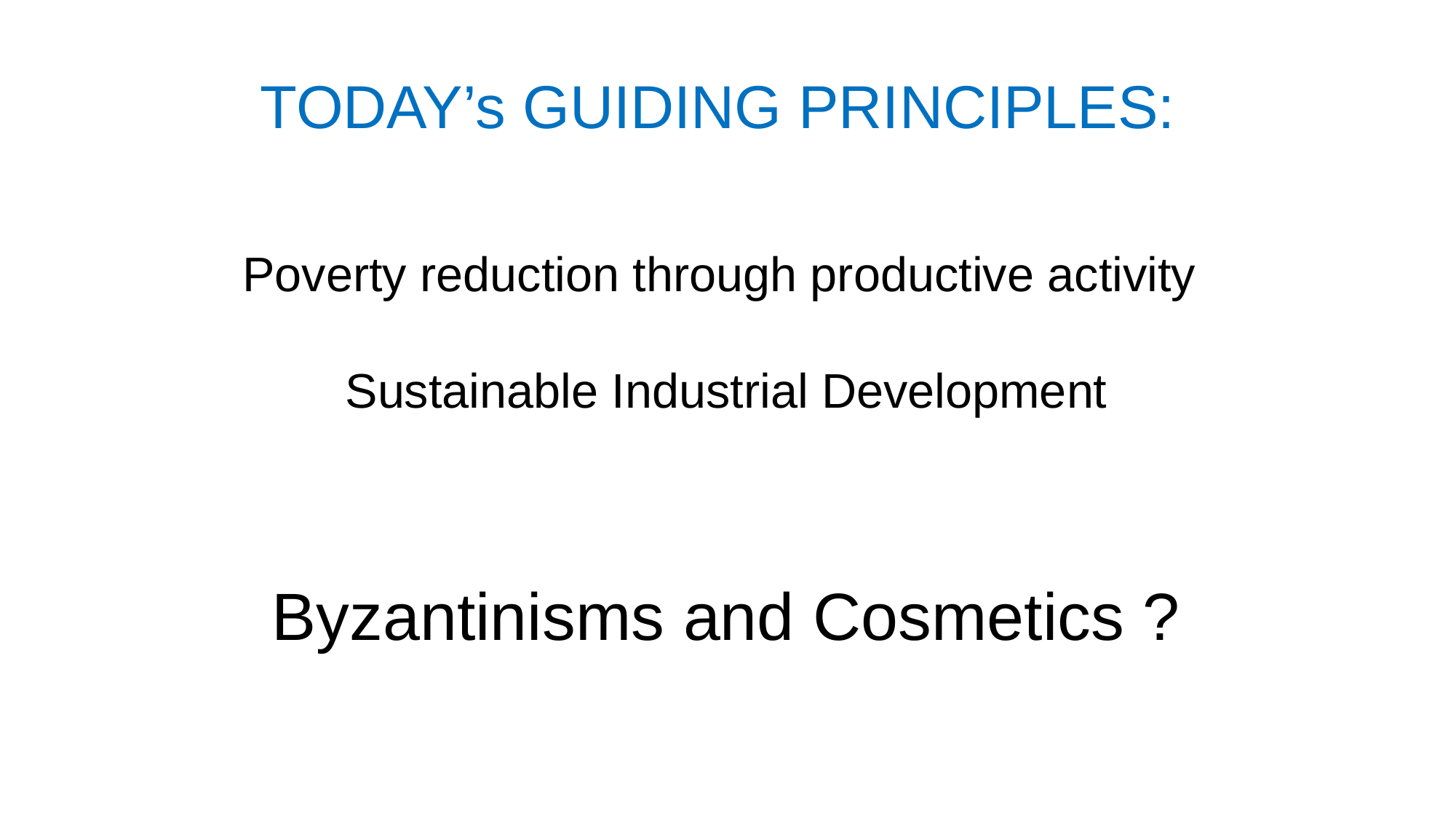

TODAY’s GUIDING PRINCIPLES:

Poverty reduction through productive activity

Sustainable Industrial Development

Byzantinisms and Cosmetics ?